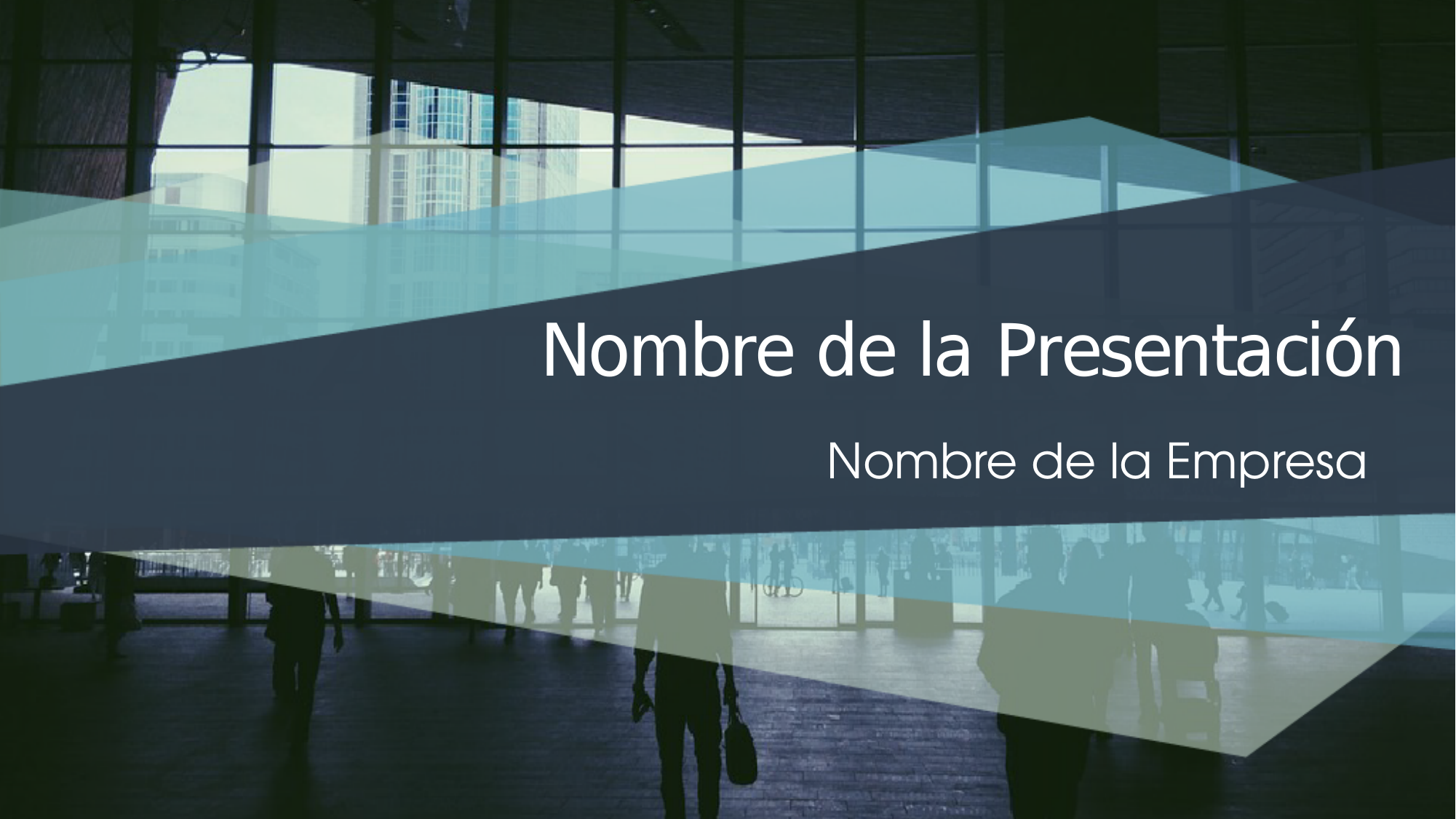

# Nombre de la Presentación
Nombre de la Empresa